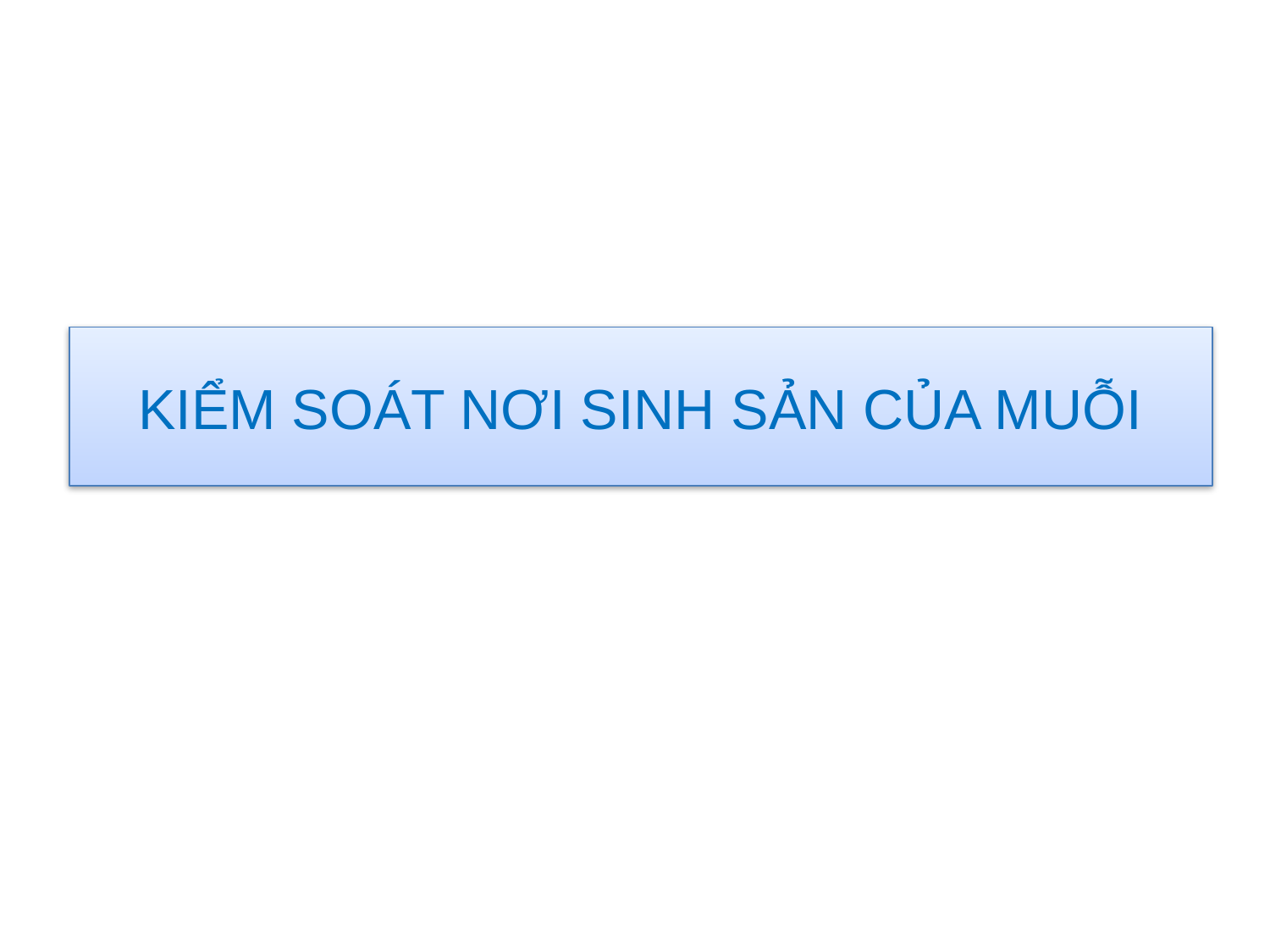

# KIỂM SOÁT NƠI SINH SẢN CỦA MUỖI